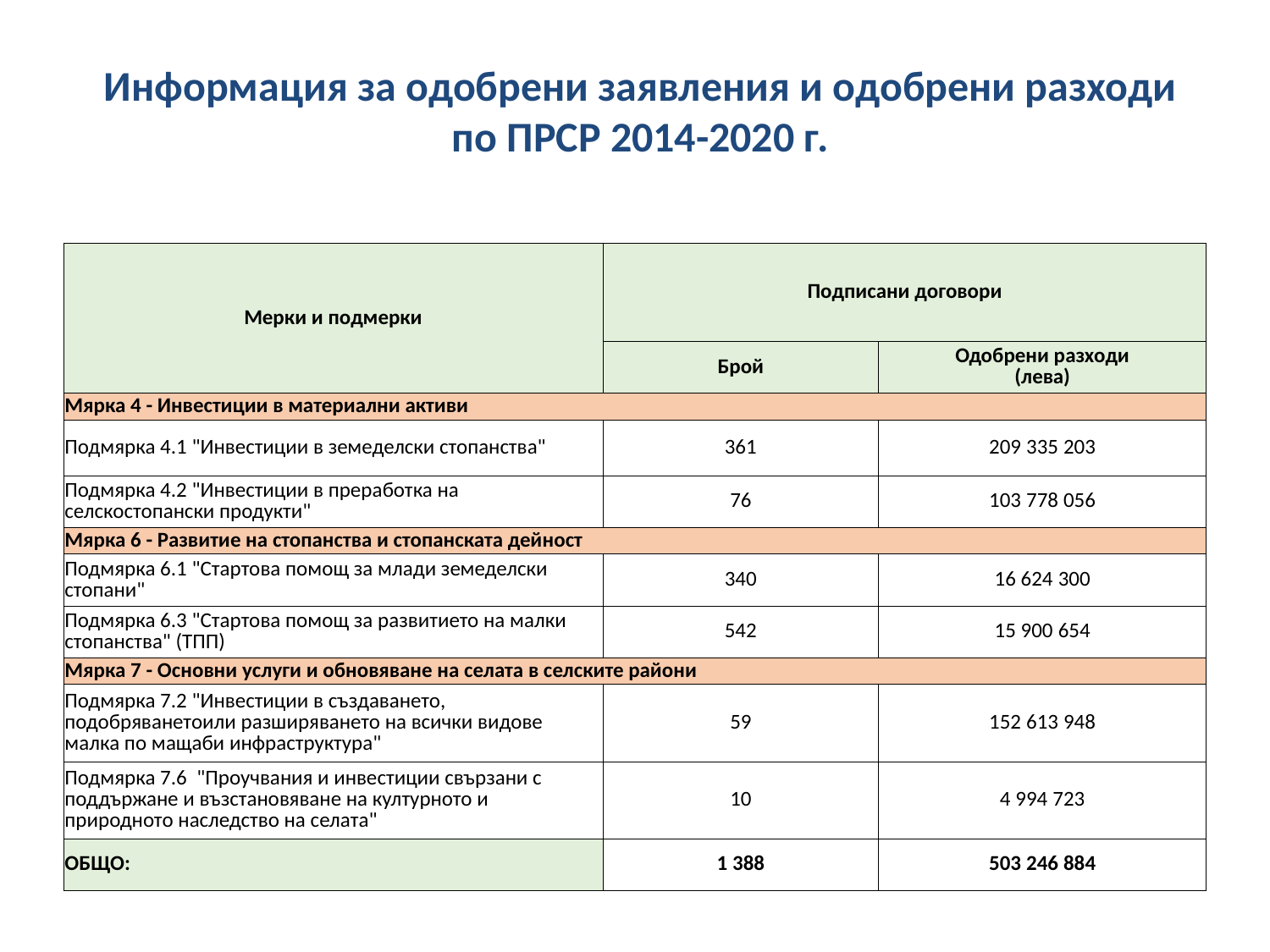

Информация за одобрени заявления и одобрени разходи по ПРСР 2014-2020 г.
| Мерки и подмерки | Подписани договори |  |
| --- | --- | --- |
|  | Брой | Одобрени разходи (лева) |
| Мярка 4 - Инвестиции в материални активи |  |  |
| Подмярка 4.1 "Инвестиции в земеделски стопанства" | 361 | 209 335 203 |
| Подмярка 4.2 "Инвестиции в преработка на селскостопански продукти" | 76 | 103 778 056 |
| Мярка 6 - Развитие на стопанства и стопанската дейност |  |  |
| Подмярка 6.1 "Стартова помощ за млади земеделски стопани" | 340 | 16 624 300 |
| Подмярка 6.3 "Стартова помощ за развитието на малки стопанства" (ТПП) | 542 | 15 900 654 |
| Мярка 7 - Основни услуги и обновяване на селата в селските райони |  |  |
| Подмярка 7.2 "Инвестиции в създаването, подобряванетоили разширяването на всички видове малка по мащаби инфраструктура" | 59 | 152 613 948 |
| Подмярка 7.6 "Проучвания и инвестиции свързани с поддържане и възстановяване на културното и природното наследство на селата" | 10 | 4 994 723 |
| ОБЩО: | 1 388 | 503 246 884 |